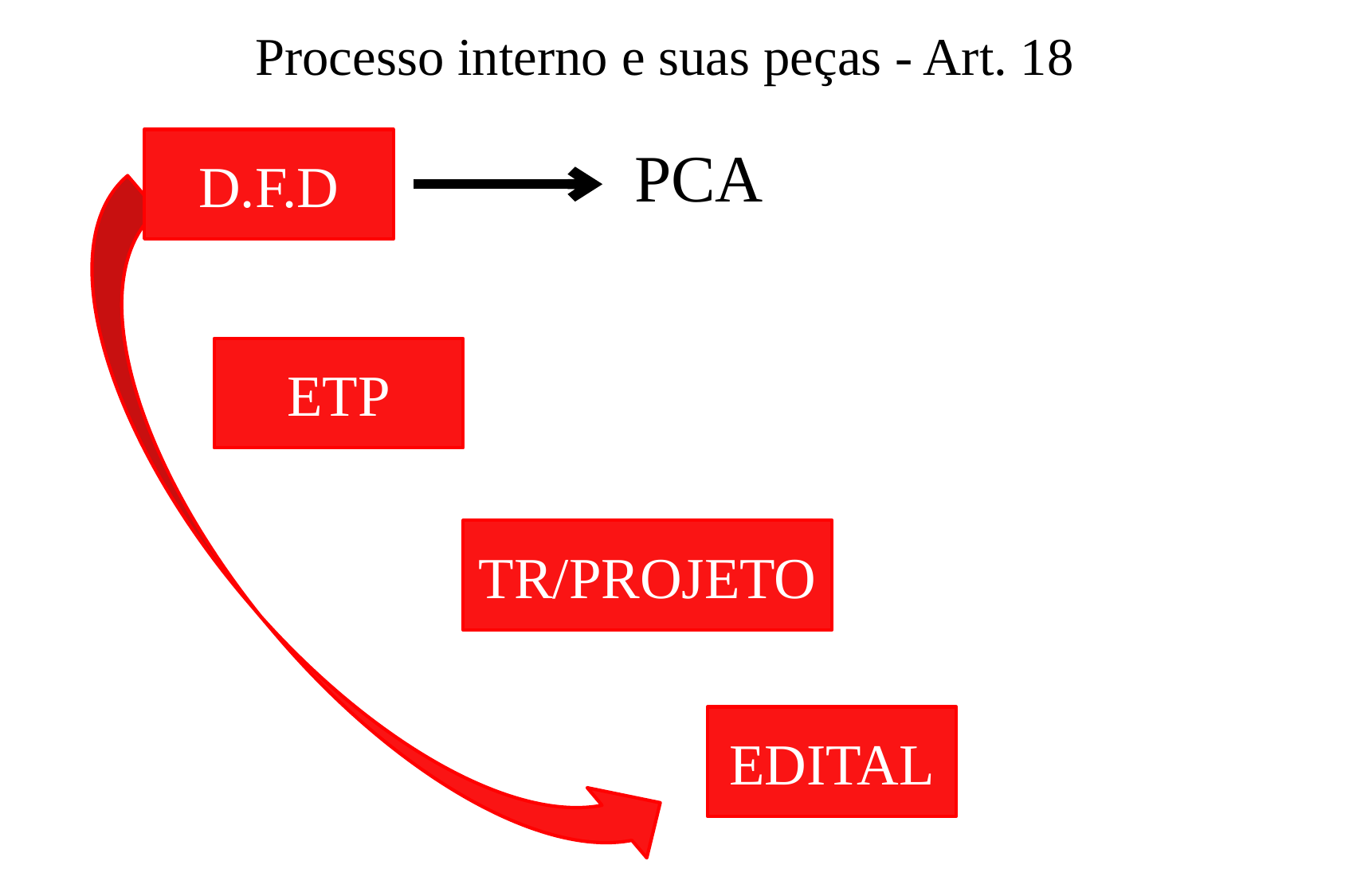

# Processo interno e suas peças - Art. 18
D.F.D
PCA
ETP

TR/PROJETO
EDITAL